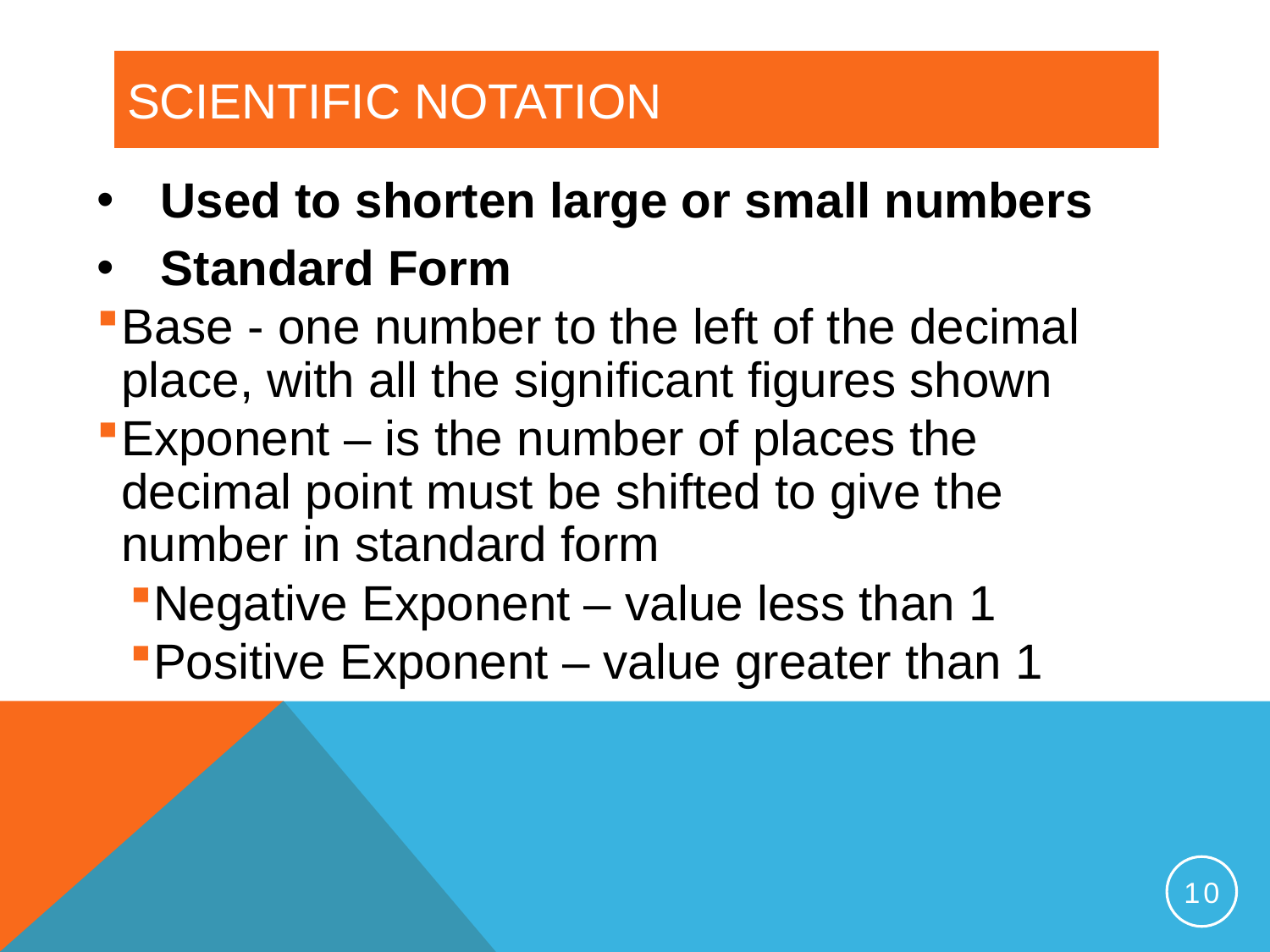

# Scientific Notation
Used to shorten large or small numbers
Standard Form
Base - one number to the left of the decimal place, with all the significant figures shown
Exponent – is the number of places the decimal point must be shifted to give the number in standard form
Negative Exponent – value less than 1
Positive Exponent – value greater than 1
10